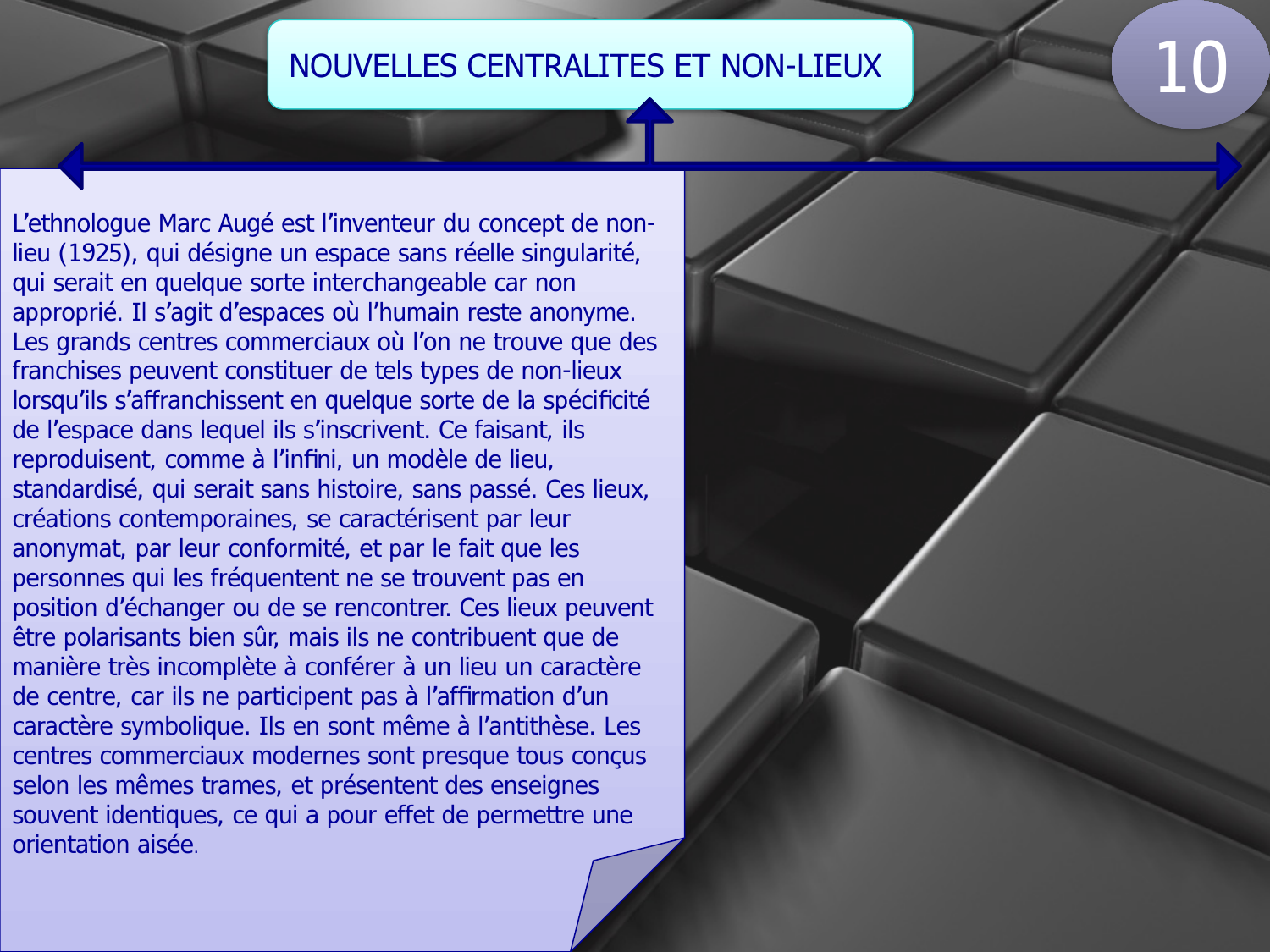

10
NOUVELLES CENTRALITES ET NON-LIEUX

L’ethnologue Marc Augé est l’inventeur du concept de non-lieu (1925), qui désigne un espace sans réelle singularité, qui serait en quelque sorte interchangeable car non approprié. Il s’agit d’espaces où l’humain reste anonyme. Les grands centres commerciaux où l’on ne trouve que des franchises peuvent constituer de tels types de non-lieux lorsqu’ils s’affranchissent en quelque sorte de la spécificité de l’espace dans lequel ils s’inscrivent. Ce faisant, ils reproduisent, comme à l’infini, un modèle de lieu, standardisé, qui serait sans histoire, sans passé. Ces lieux, créations contemporaines, se caractérisent par leur anonymat, par leur conformité, et par le fait que les personnes qui les fréquentent ne se trouvent pas en position d’échanger ou de se rencontrer. Ces lieux peuvent être polarisants bien sûr, mais ils ne contribuent que de manière très incomplète à conférer à un lieu un caractère de centre, car ils ne participent pas à l’affirmation d’un caractère symbolique. Ils en sont même à l’antithèse. Les centres commerciaux modernes sont presque tous conçus selon les mêmes trames, et présentent des enseignes souvent identiques, ce qui a pour effet de permettre une orientation aisée.